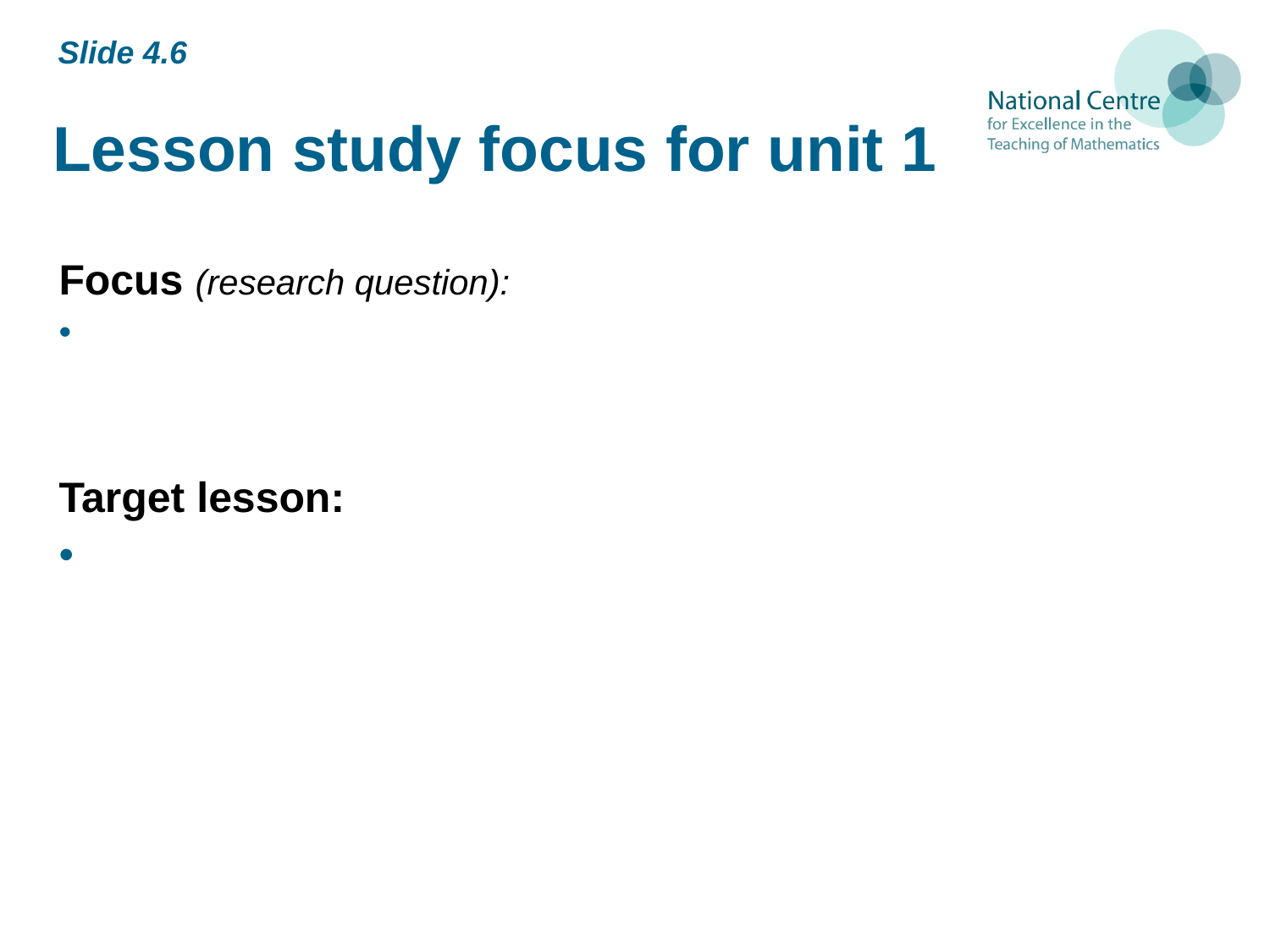

Slide 4.6
# Lesson study focus for unit 1
Focus (research question):

Target lesson: